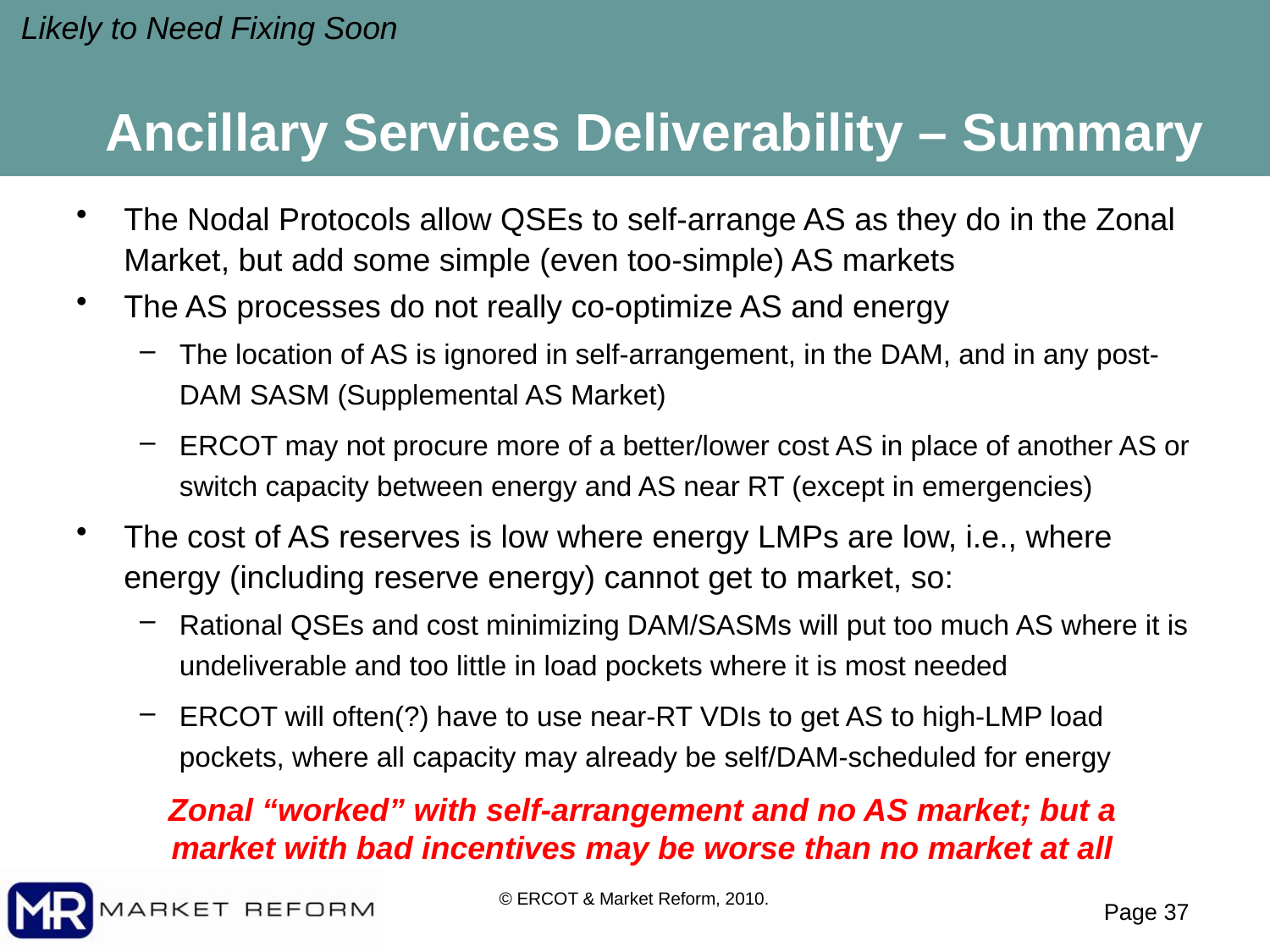

Likely to Need Fixing Soon
# Ancillary Services Deliverability – Summary
The Nodal Protocols allow QSEs to self-arrange AS as they do in the Zonal Market, but add some simple (even too-simple) AS markets
The AS processes do not really co-optimize AS and energy
The location of AS is ignored in self-arrangement, in the DAM, and in any post-DAM SASM (Supplemental AS Market)
ERCOT may not procure more of a better/lower cost AS in place of another AS or switch capacity between energy and AS near RT (except in emergencies)
The cost of AS reserves is low where energy LMPs are low, i.e., where energy (including reserve energy) cannot get to market, so:
Rational QSEs and cost minimizing DAM/SASMs will put too much AS where it is undeliverable and too little in load pockets where it is most needed
ERCOT will often(?) have to use near-RT VDIs to get AS to high-LMP load pockets, where all capacity may already be self/DAM-scheduled for energy
Zonal “worked” with self-arrangement and no AS market; but a market with bad incentives may be worse than no market at all
© ERCOT & Market Reform, 2010.
Page 37